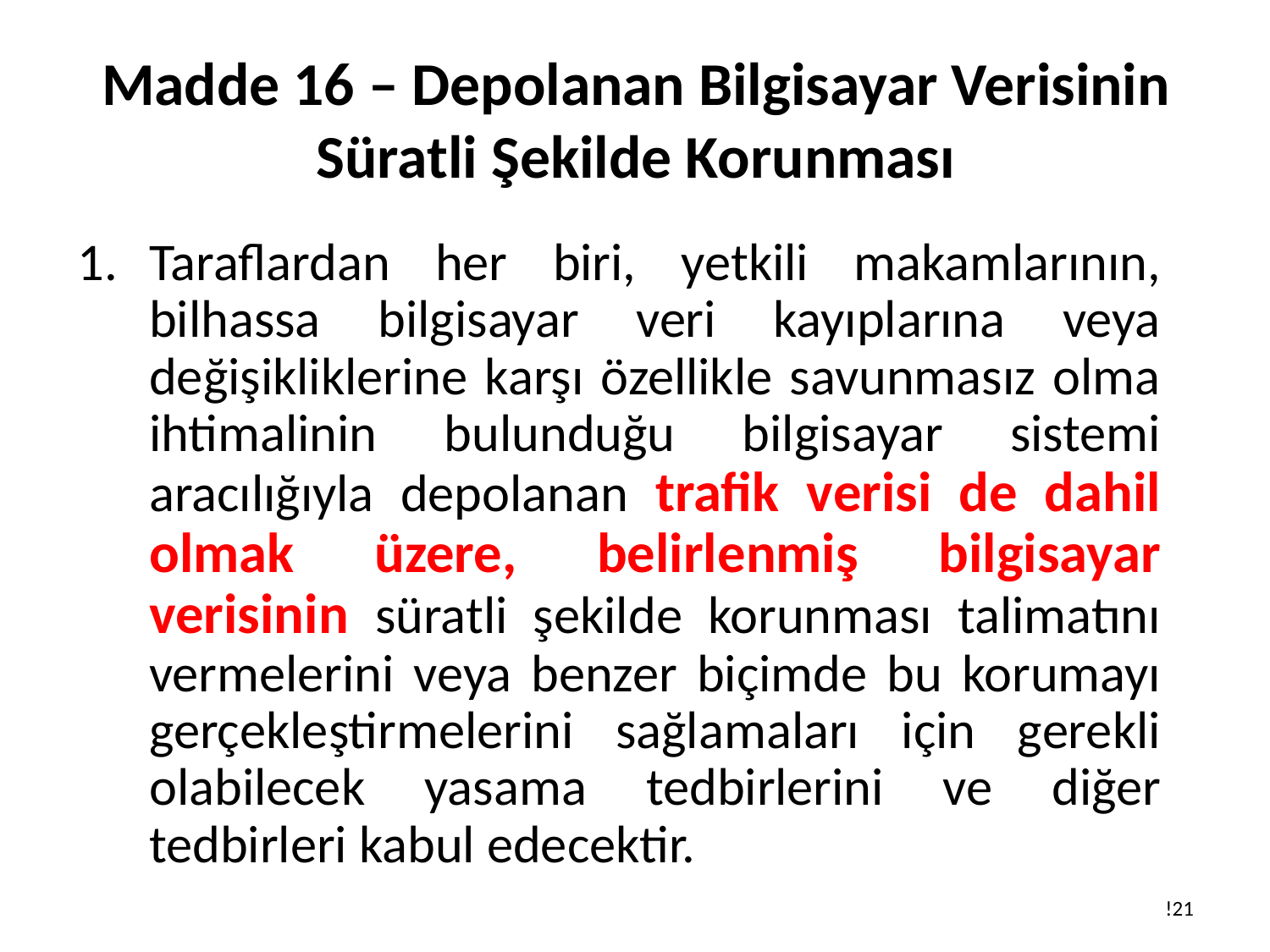

# Madde 16 – Depolanan Bilgisayar Verisinin Süratli Şekilde Korunması
Taraflardan her biri, yetkili makamlarının, bilhassa bilgisayar veri kayıplarına veya değişikliklerine karşı özellikle savunmasız olma ihtimalinin bulunduğu bilgisayar sistemi aracılığıyla depolanan trafik verisi de dahil olmak üzere, belirlenmiş bilgisayar verisinin süratli şekilde korunması talimatını vermelerini veya benzer biçimde bu korumayı gerçekleştirmelerini sağlamaları için gerekli olabilecek yasama tedbirlerini ve diğer tedbirleri kabul edecektir.
!21